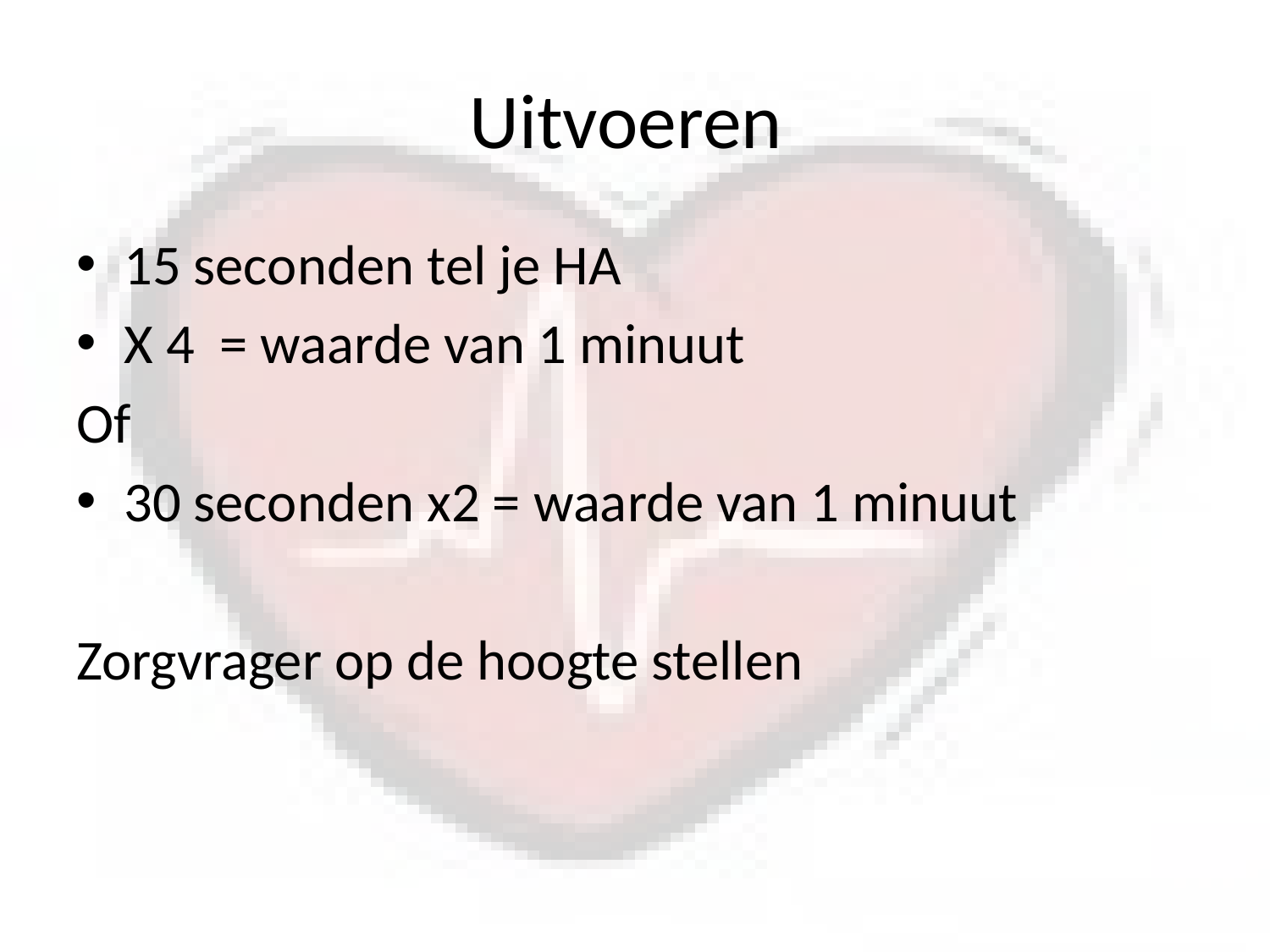

# Uitvoeren
15 seconden tel je HA
X 4  = waarde van 1 minuut
Of
30 seconden x2 = waarde van 1 minuut

Zorgvrager op de hoogte stellen